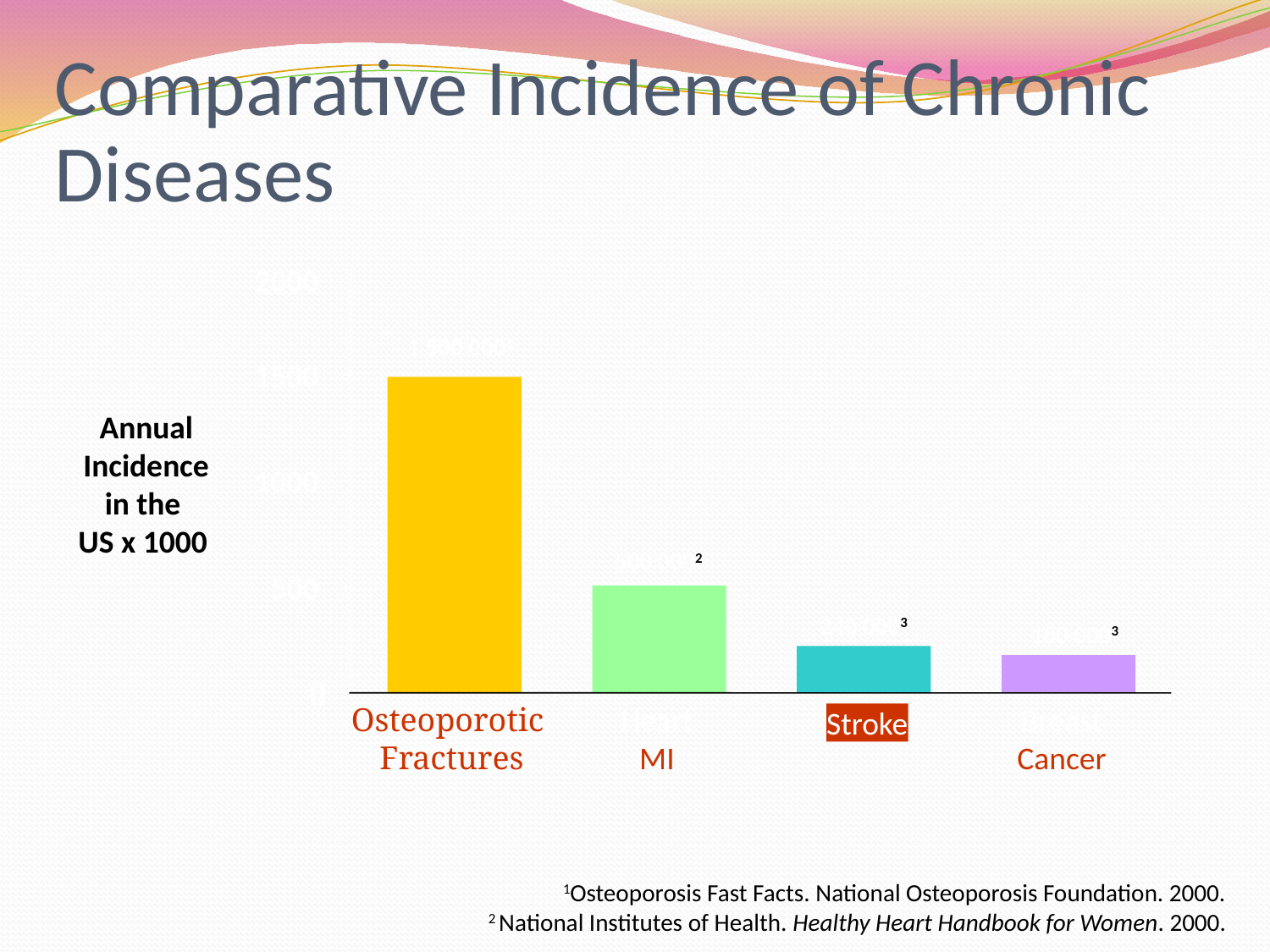

# Comparative Incidence of Chronic Diseases

2000

1 500 0001
1500

Annual
 Incidence
in the
US x 1000
1000

500 0002
500

240 0003

180 0003

0

Osteoporotic
Fractures
Heart
MI
Breast
Cancer
Stroke

1Osteoporosis Fast Facts. National Osteoporosis Foundation. 2000.
2 National Institutes of Health. Healthy Heart Handbook for Women. 2000.